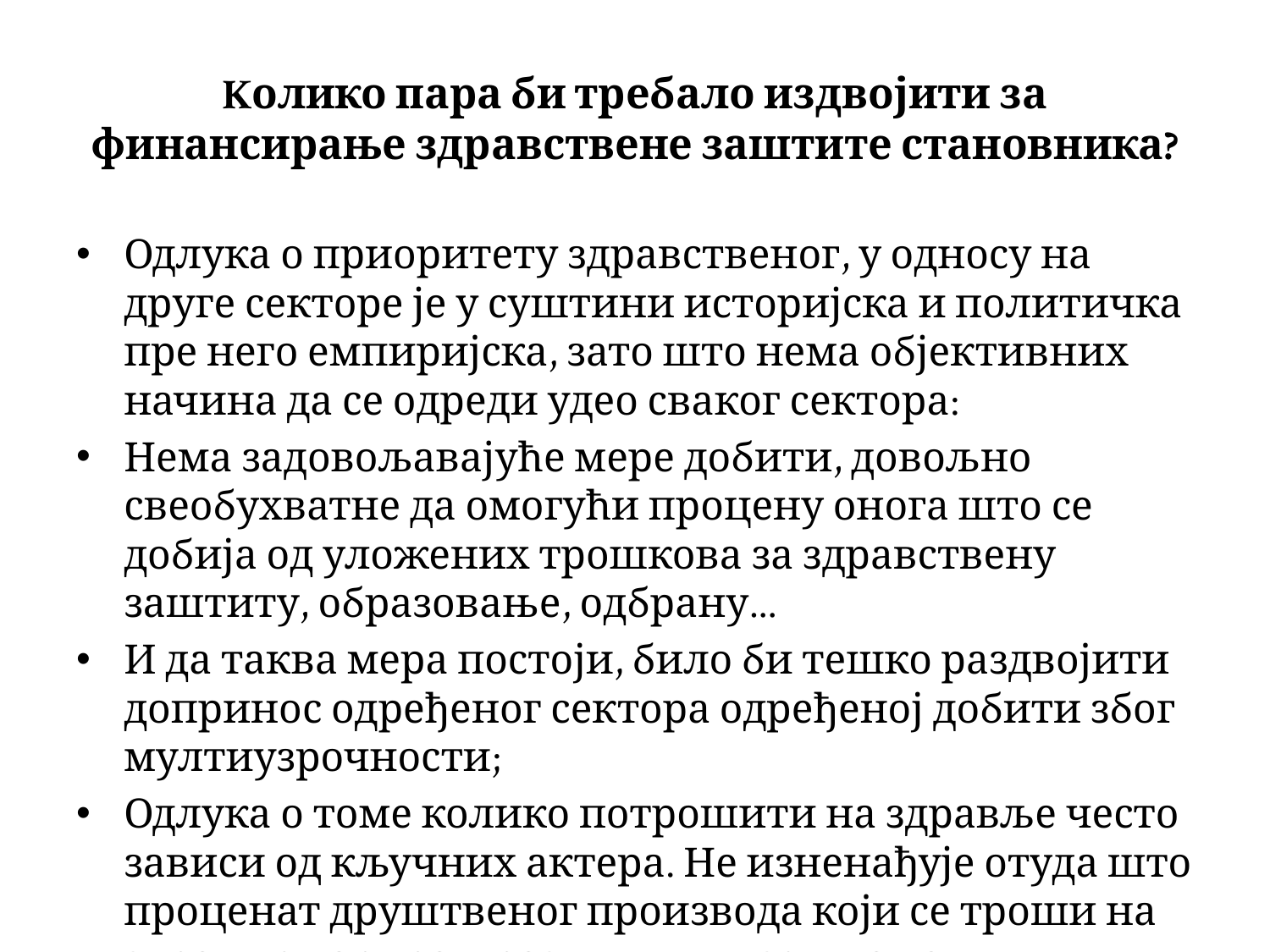

# Kолико пара би требало издвојити за финансирање здравствене заштите становника?
Одлука о приоритету здравственог, у односу на друге секторе је у суштини историјска и политичка пре него емпиријска, зато што нема објективних начина да се одреди удео сваког сектора:
Нема задовољавајуће мере добити, довољно свеобухватне да омогући процену онога што се добија од уложених трошкова за здравствену заштиту, образовање, одбрану...
И да таква мера постоји, било би тешко раздвојити допринос одређеног сектора одређеној добити због мултиузрочности;
Одлука о томе колико потрошити на здравље често зависи од кључних актера. Не изненађује отуда што проценат друштвеног производа који се троши на здравље варира у различитим земљама и различитим временским периодима – мада постоји тренд непрестаног раста.